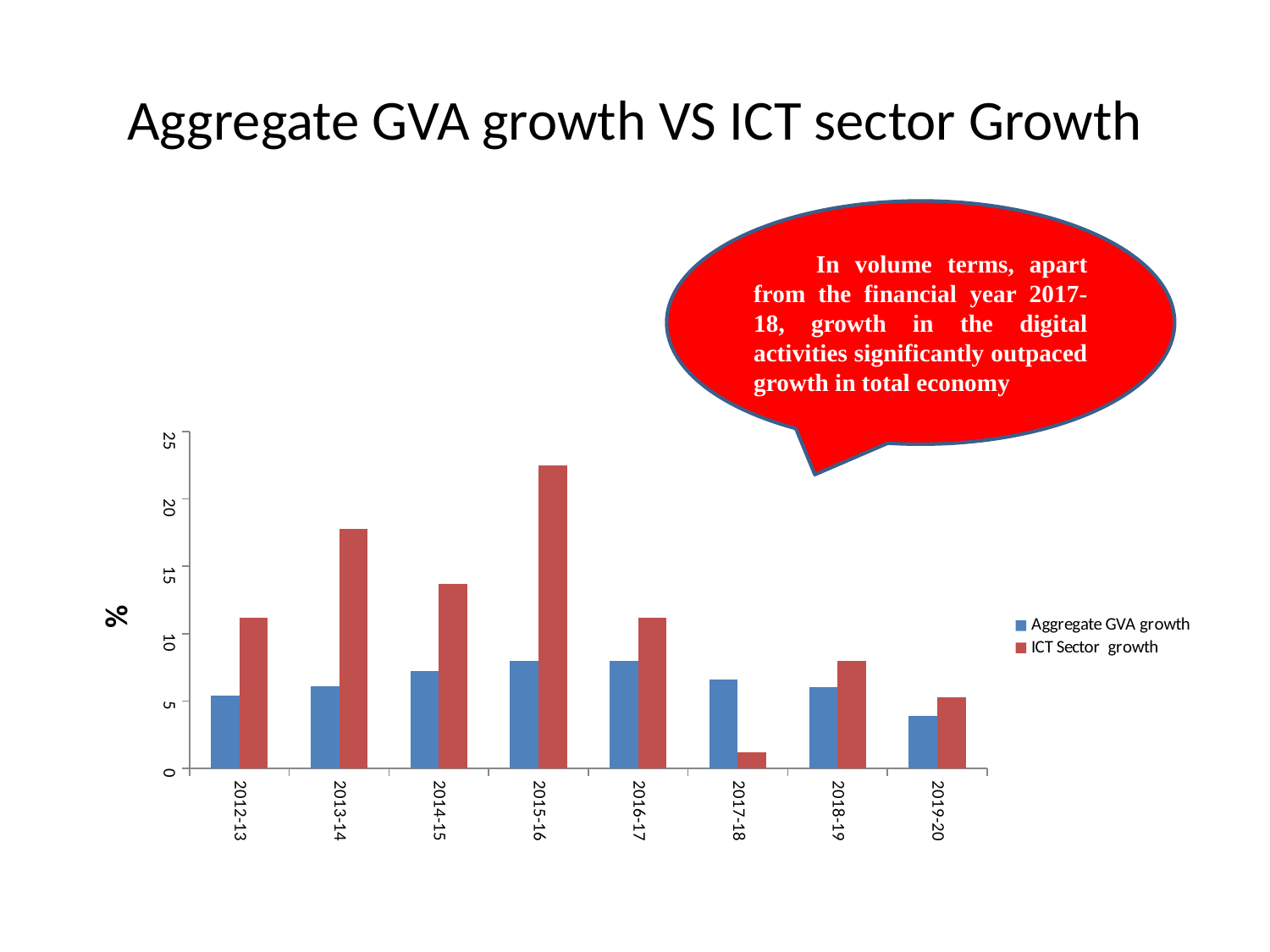

# Aggregate GVA growth VS ICT sector Growth
In volume terms, apart from the financial year 2017-18, growth in the digital activities significantly outpaced growth in total economy

### Chart

| Category |  |  |
|---|---|---|
| 2012-13 | 5.4 | 11.2 |
| 2013-14 | 6.1 | 17.8 |
| 2014-15 | 7.2 | 13.7 |
| 2015-16 | 8.0 | 22.5 |
| 2016-17 | 8.0 | 11.2 |
| 2017-18 | 6.6 | 1.2 |
| 2018-19 | 6.0 | 8.0 |
| 2019-20 | 3.9 | 5.3 |